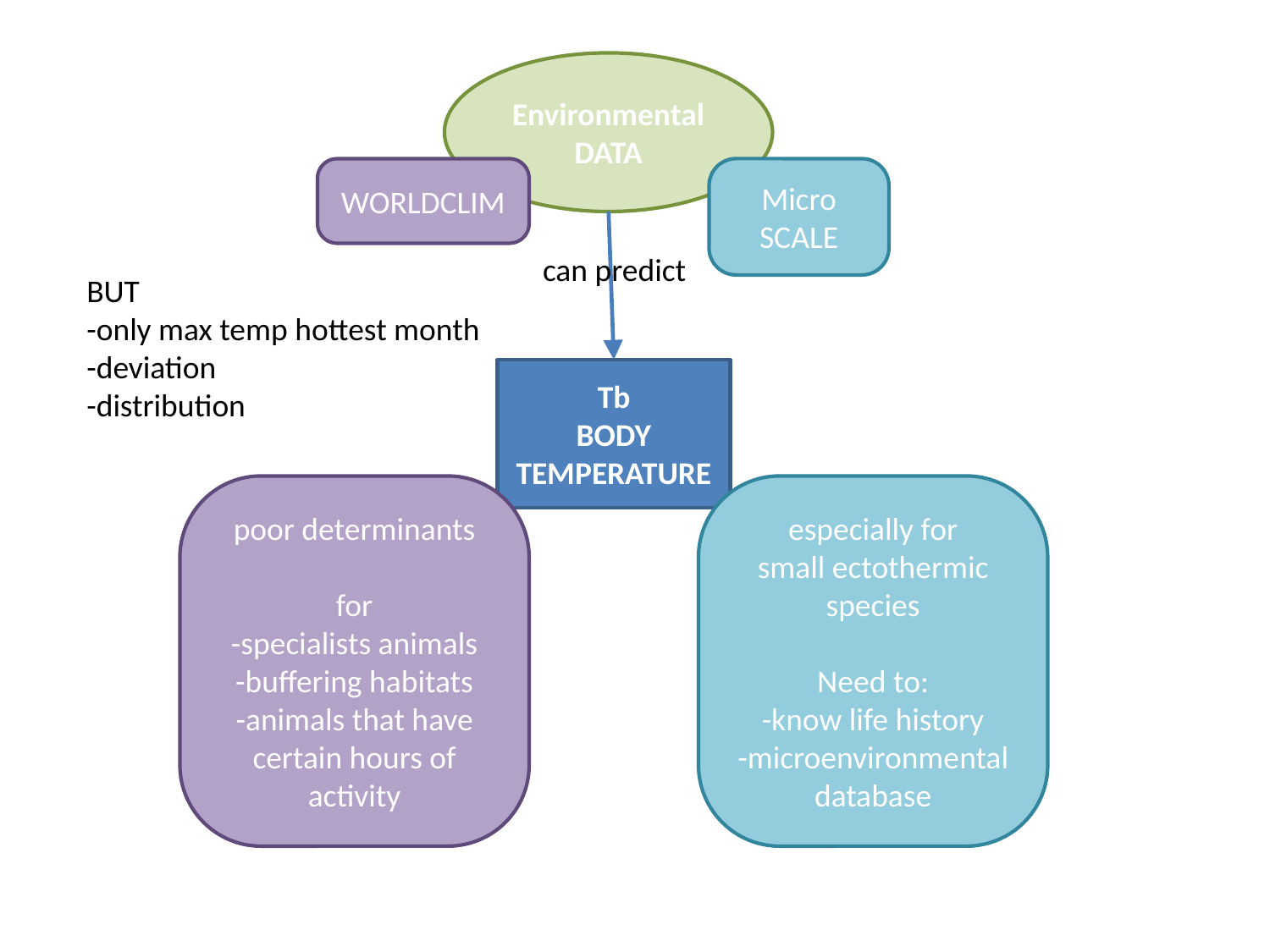

Environmental
DATA
WORLDCLIM
Micro
SCALE
can predict
BUT
-only max temp hottest month
-deviation
-distribution
Tb
BODY
TEMPERATURE
poor determinants

for
-specialists animals
-buffering habitats
-animals that have
certain hours of activity
especially for
small ectothermic species

Need to:
-know life history
-microenvironmental
database